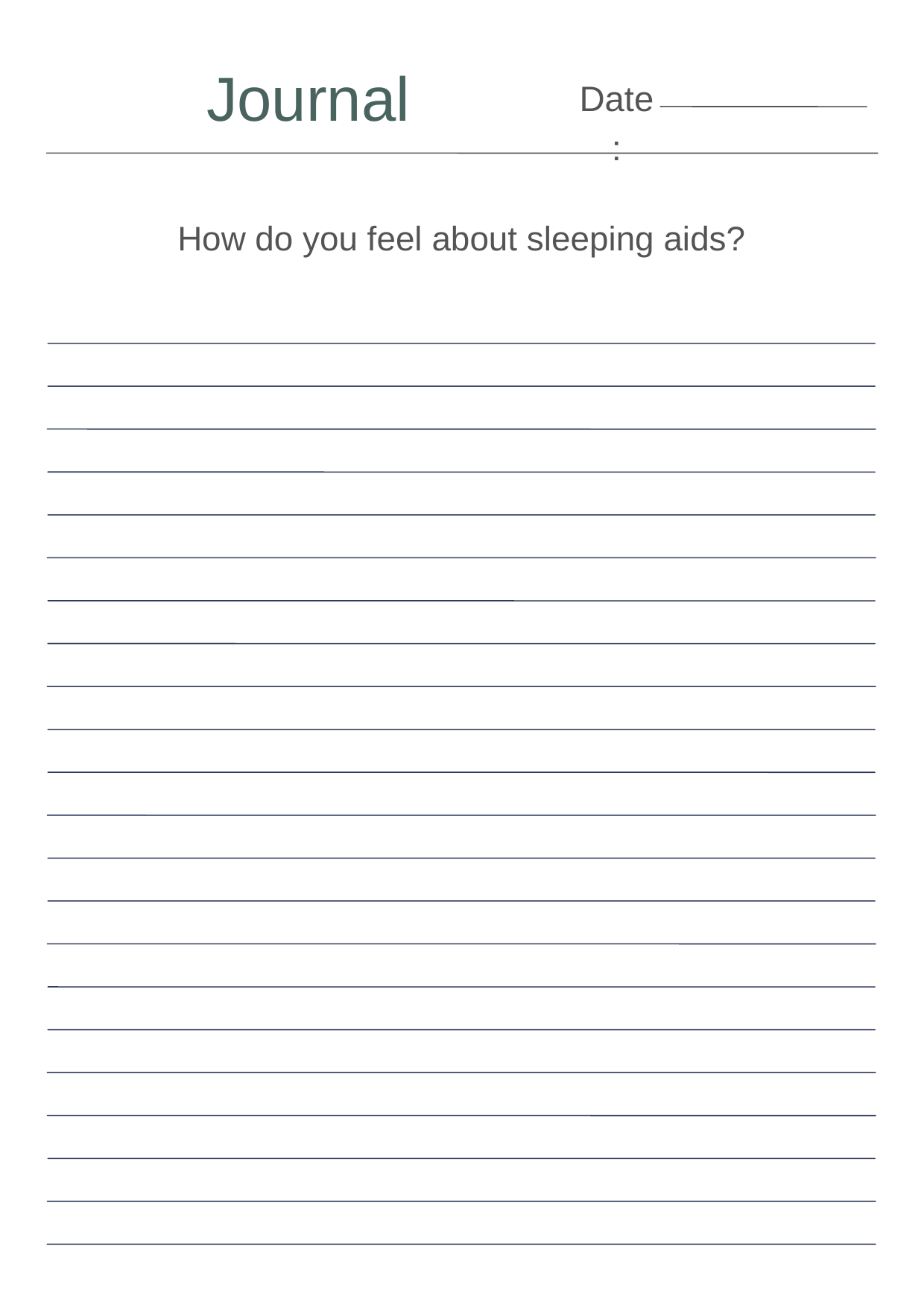

Journal
Date:

How do you feel about sleeping aids?